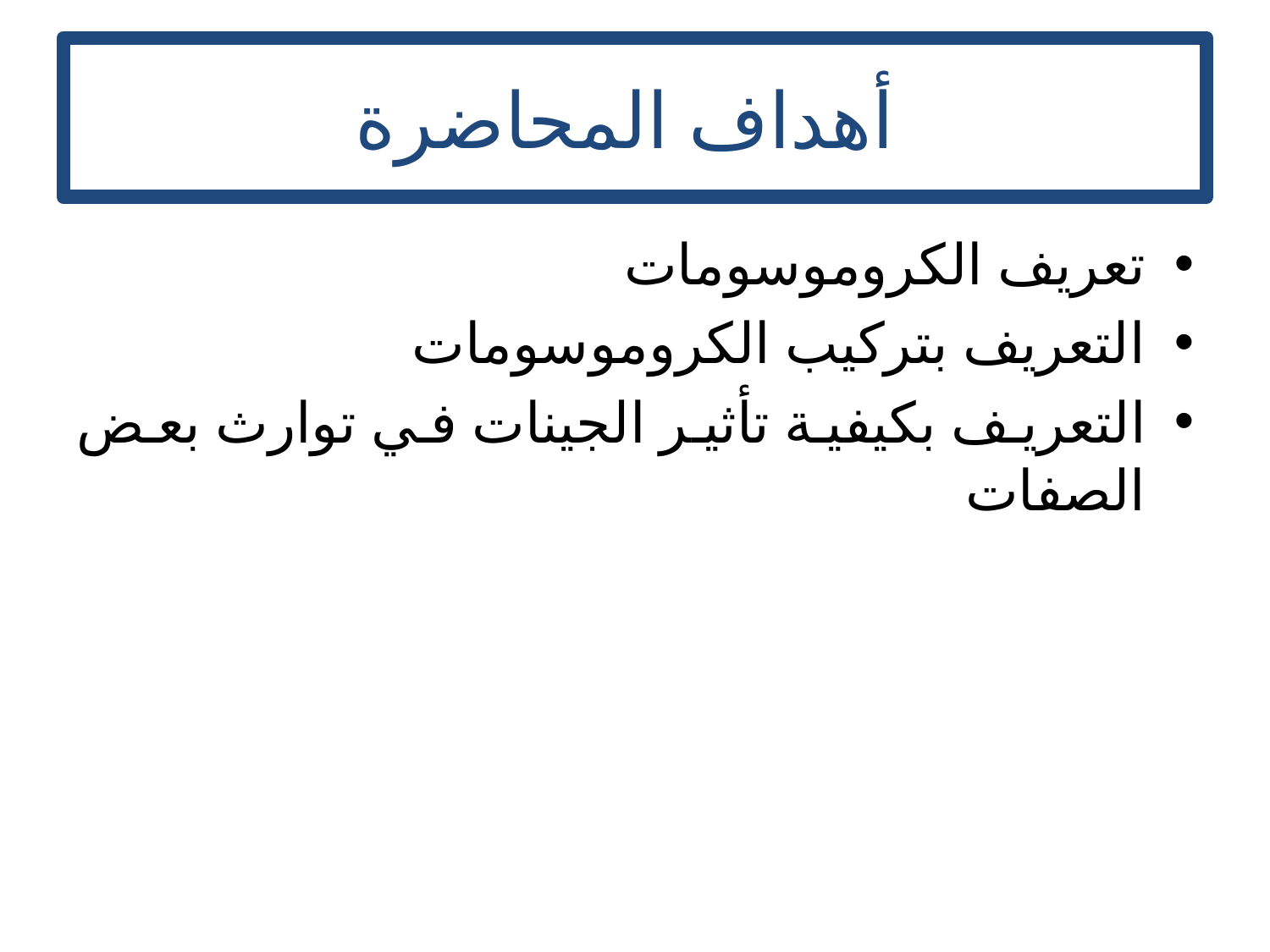

# أهداف المحاضرة
تعريف الكروموسومات
التعريف بتركيب الكروموسومات
التعريف بكيفية تأثير الجينات في توارث بعض الصفات